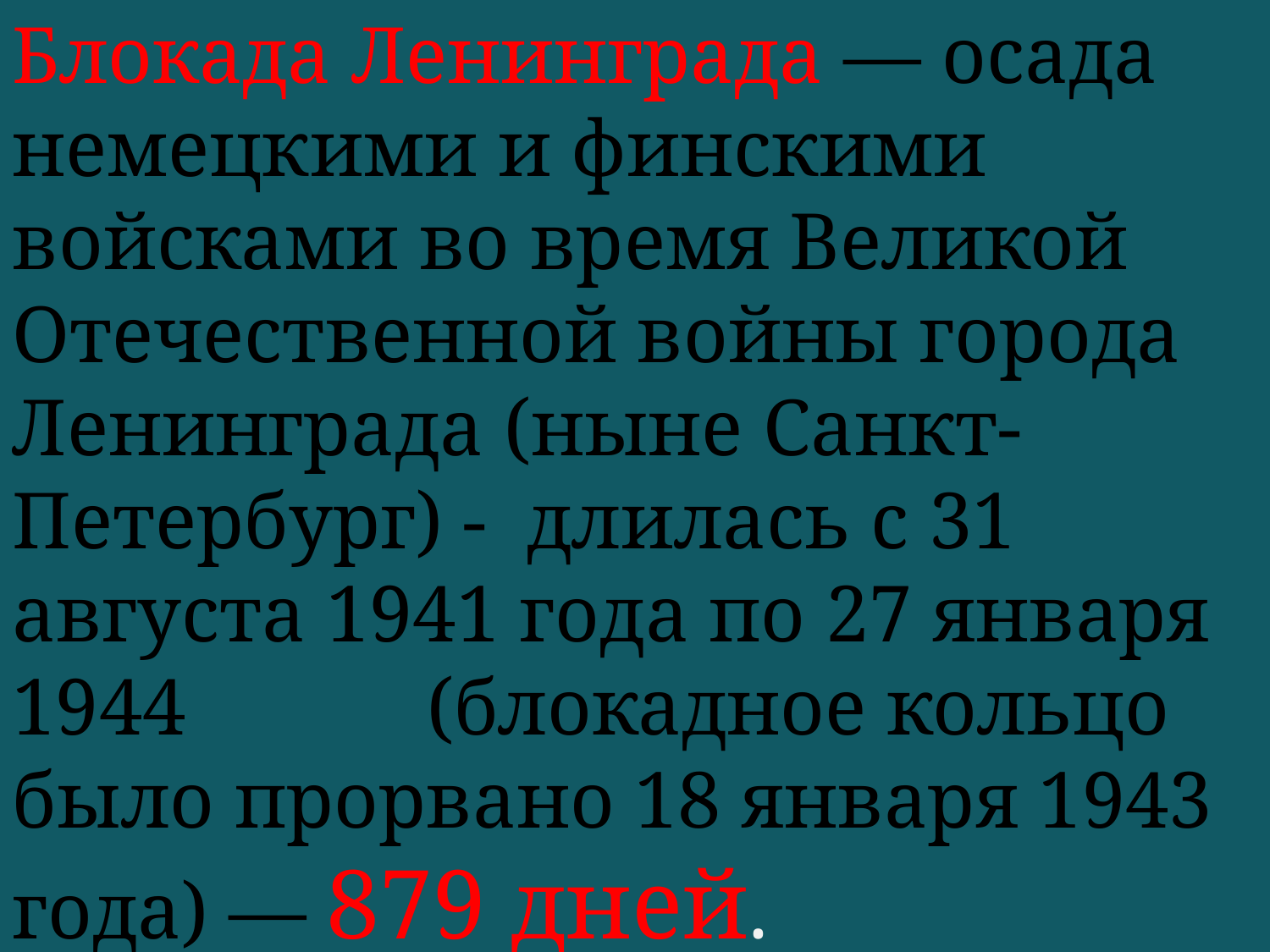

Блокада Ленинграда — осада немецкими и финскими войсками во время Великой Отечественной войны города Ленинграда (ныне Санкт-Петербург) -  длилась с 31 августа 1941 года по 27 января 1944            (блокадное кольцо было прорвано 18 января 1943 года) — 879 дней.